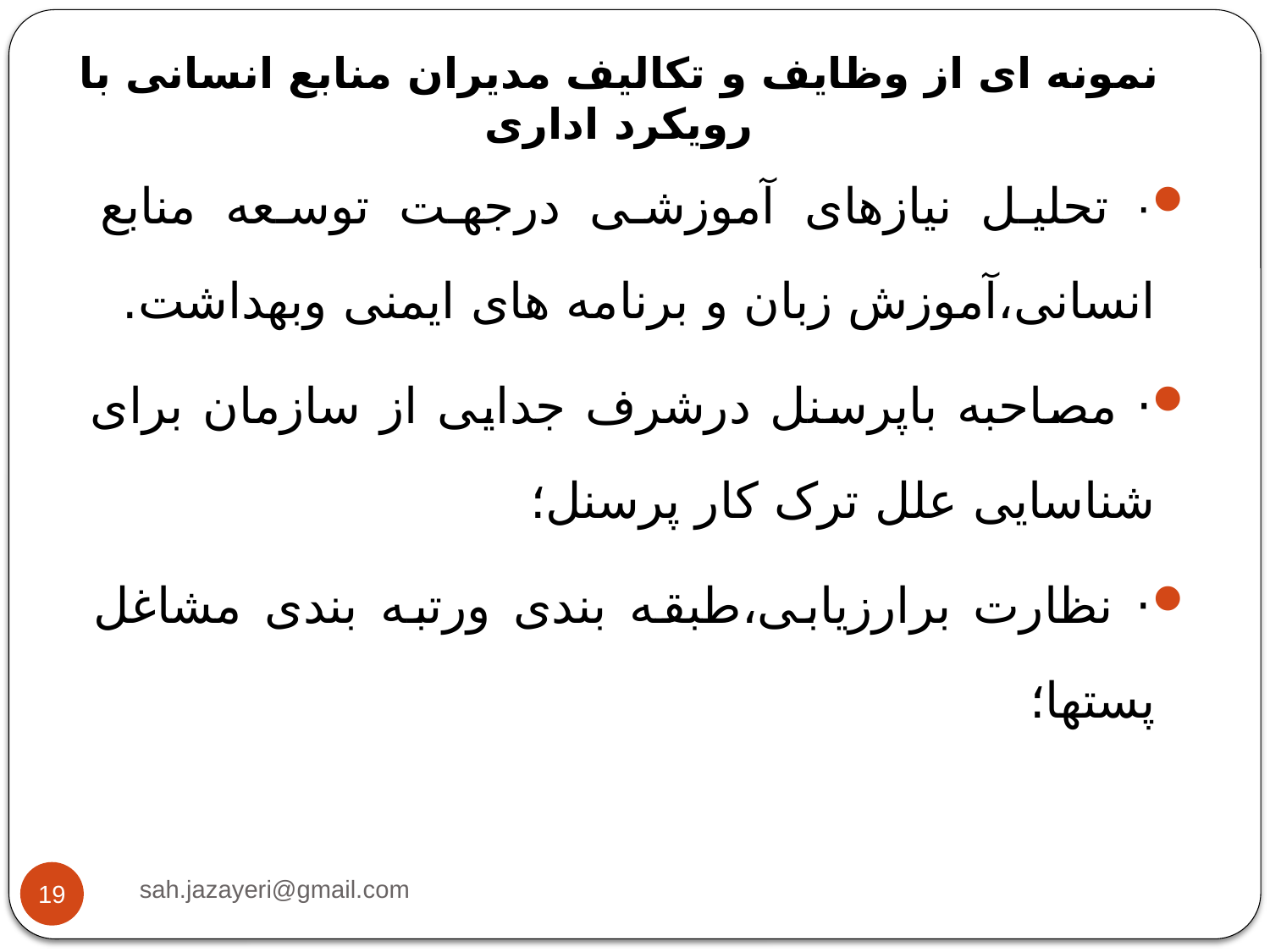

# نمونه ای از وظایف و تکالیف مدیران منابع انسانی با رویکرد اداری
· تحلیل نیازهای آموزشی درجهت توسعه منابع انسانی،آموزش زبان و برنامه های ایمنی وبهداشت.
· مصاحبه باپرسنل درشرف جدایی از سازمان برای شناسایی علل ترک کار پرسنل؛
· نظارت برارزیابی،طبقه بندی ورتبه بندی مشاغل پستها؛
sah.jazayeri@gmail.com
19